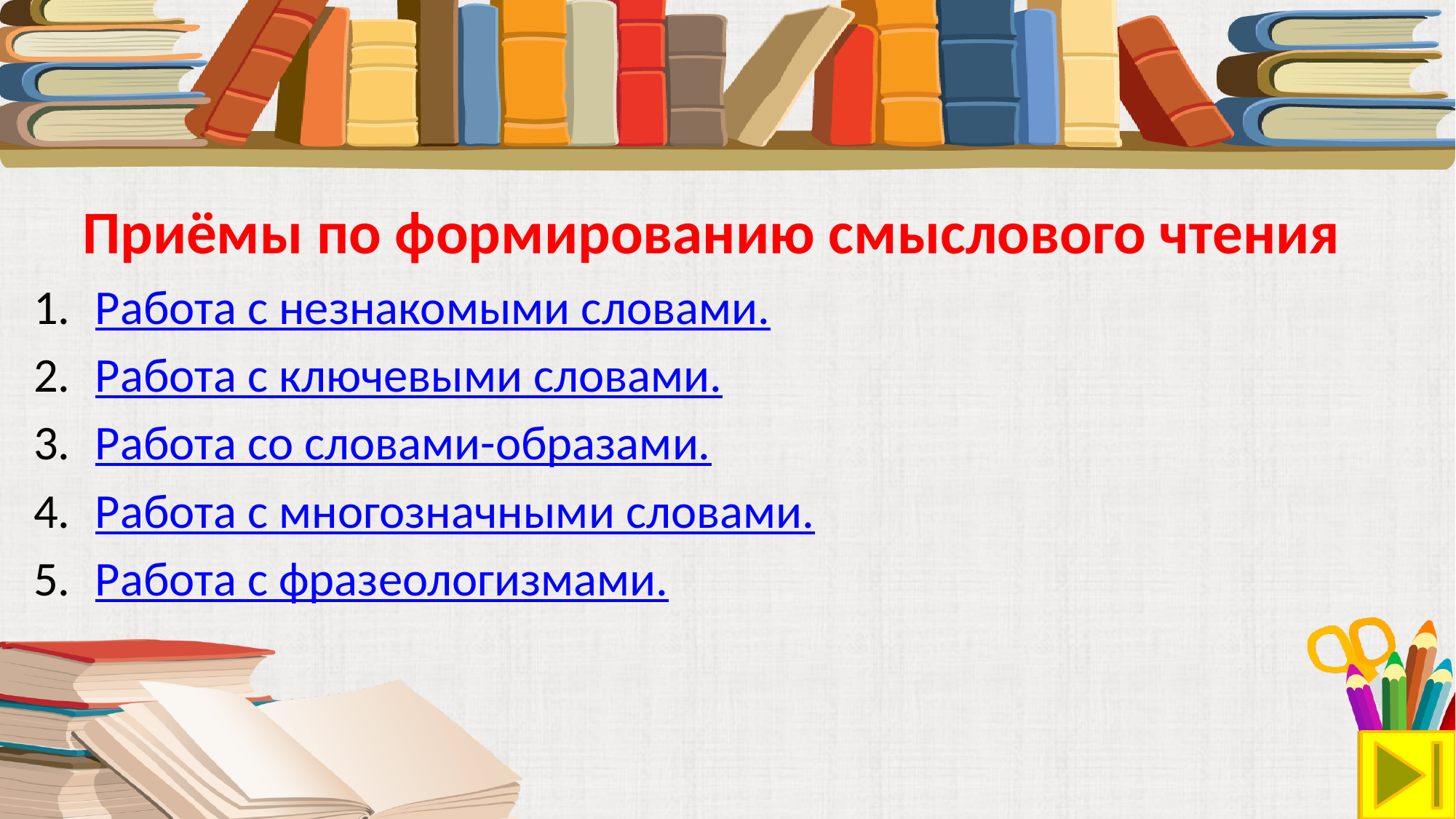

Приёмы по формированию смыслового чтения
Работа с незнакомыми словами.
Работа с ключевыми словами.
Работа со словами-образами.
Работа с многозначными словами.
Работа с фразеологизмами.